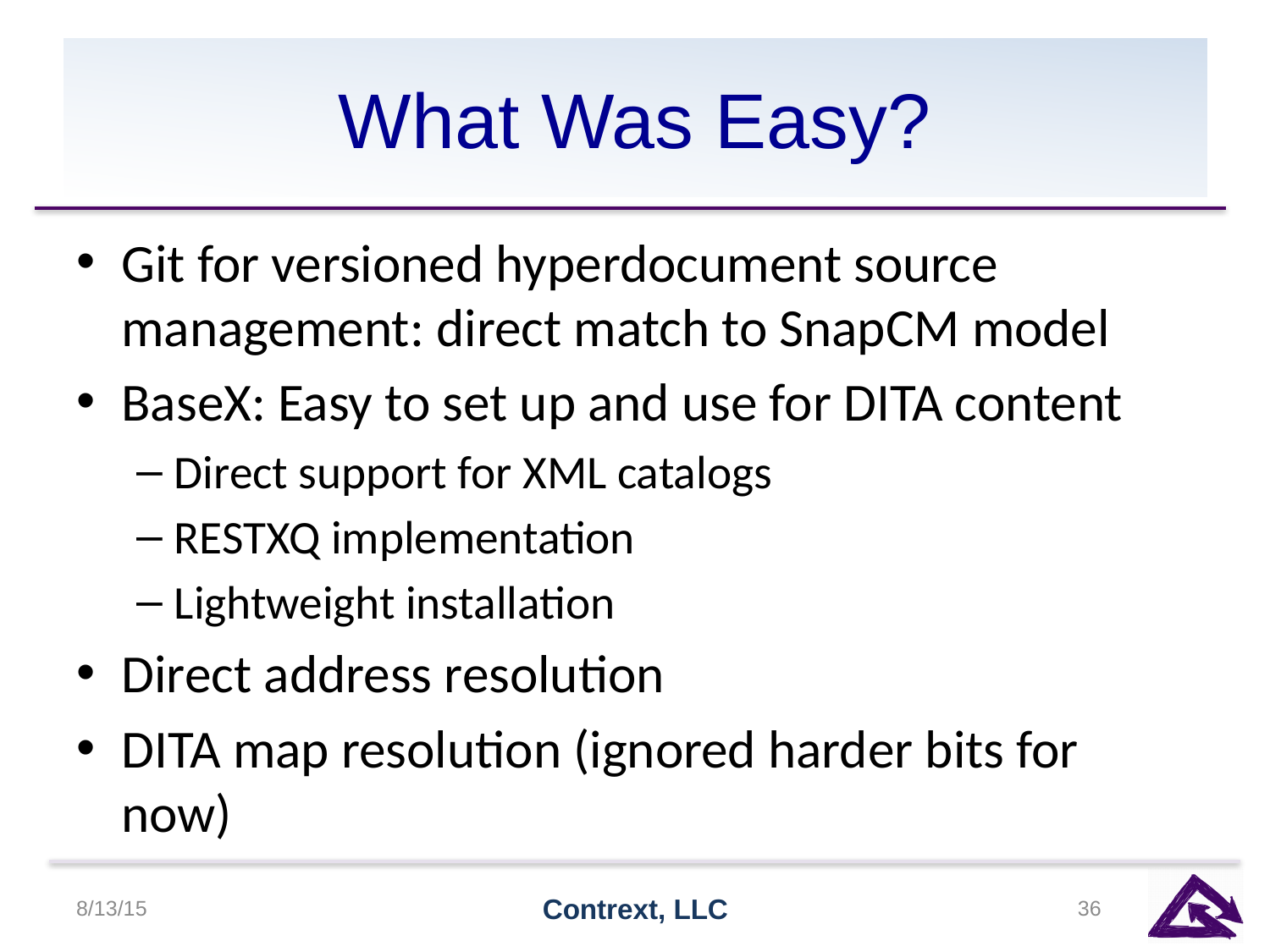

# What Was Easy?
Git for versioned hyperdocument source management: direct match to SnapCM model
BaseX: Easy to set up and use for DITA content
Direct support for XML catalogs
RESTXQ implementation
Lightweight installation
Direct address resolution
DITA map resolution (ignored harder bits for now)
8/13/15
Contrext, LLC
36